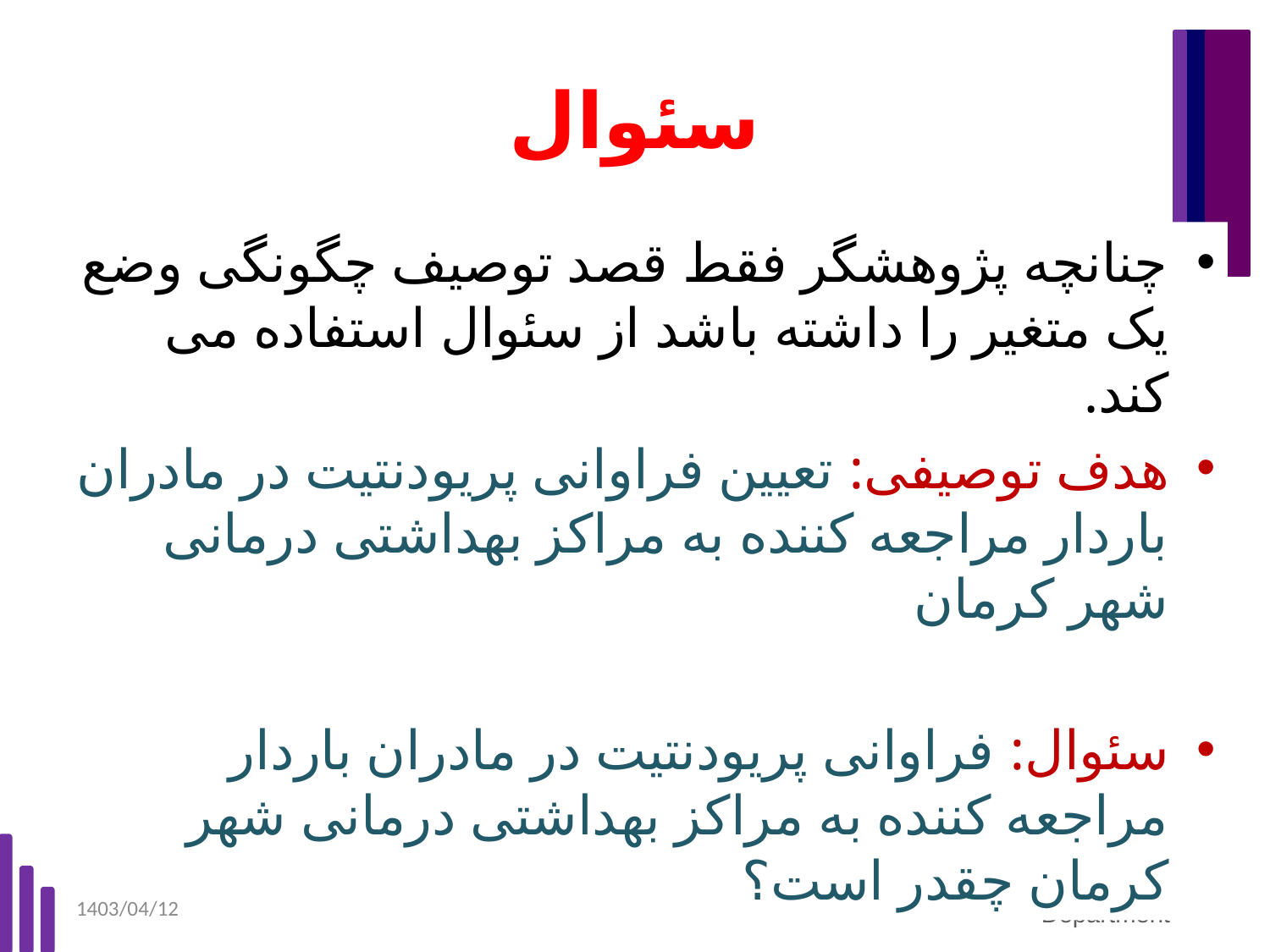

# سئوال
چنانچه پژوهشگر فقط قصد توصیف چگونگی وضع یک متغیر را داشته باشد از سئوال استفاده می کند.
هدف توصیفی: تعیین فراوانی پریودنتیت در مادران باردار مراجعه کننده به مراکز بهداشتی درمانی شهر کرمان

سئوال: فراوانی پریودنتیت در مادران باردار مراجعه کننده به مراکز بهداشتی درمانی شهر کرمان چقدر است؟
1403/04/12